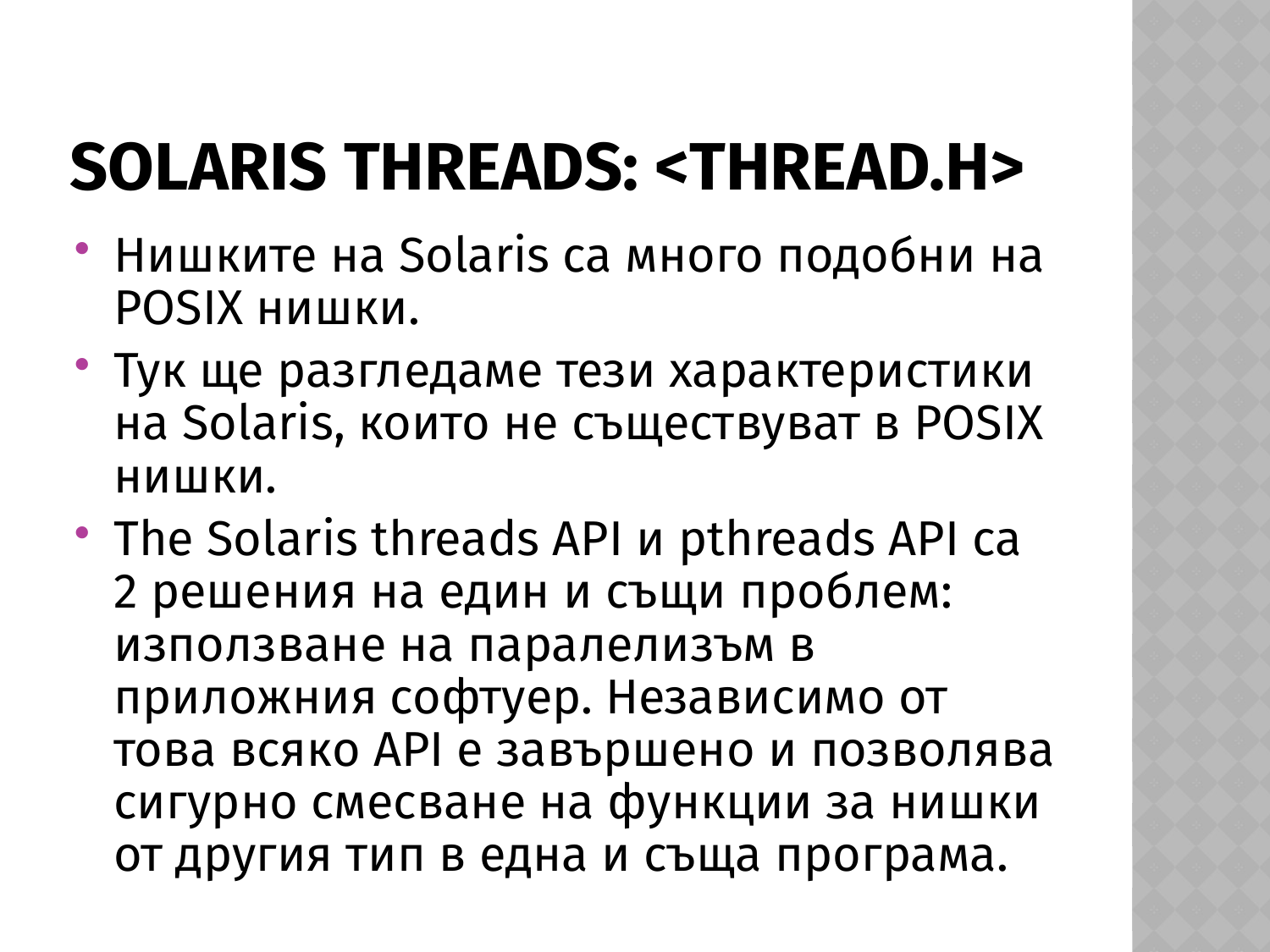

# Solaris Threads: <thread.h>
Нишките на Solaris са много подобни на POSIX нишки.
Тук ще разгледаме тези характеристики на Solaris, които не съществуват в POSIX нишки.
The Solaris threads API и pthreads API са 2 решения на един и същи проблем: използване на паралелизъм в приложния софтуер. Независимо от това всяко API е завършено и позволява сигурно смесване на функции за нишки от другия тип в една и съща програма.